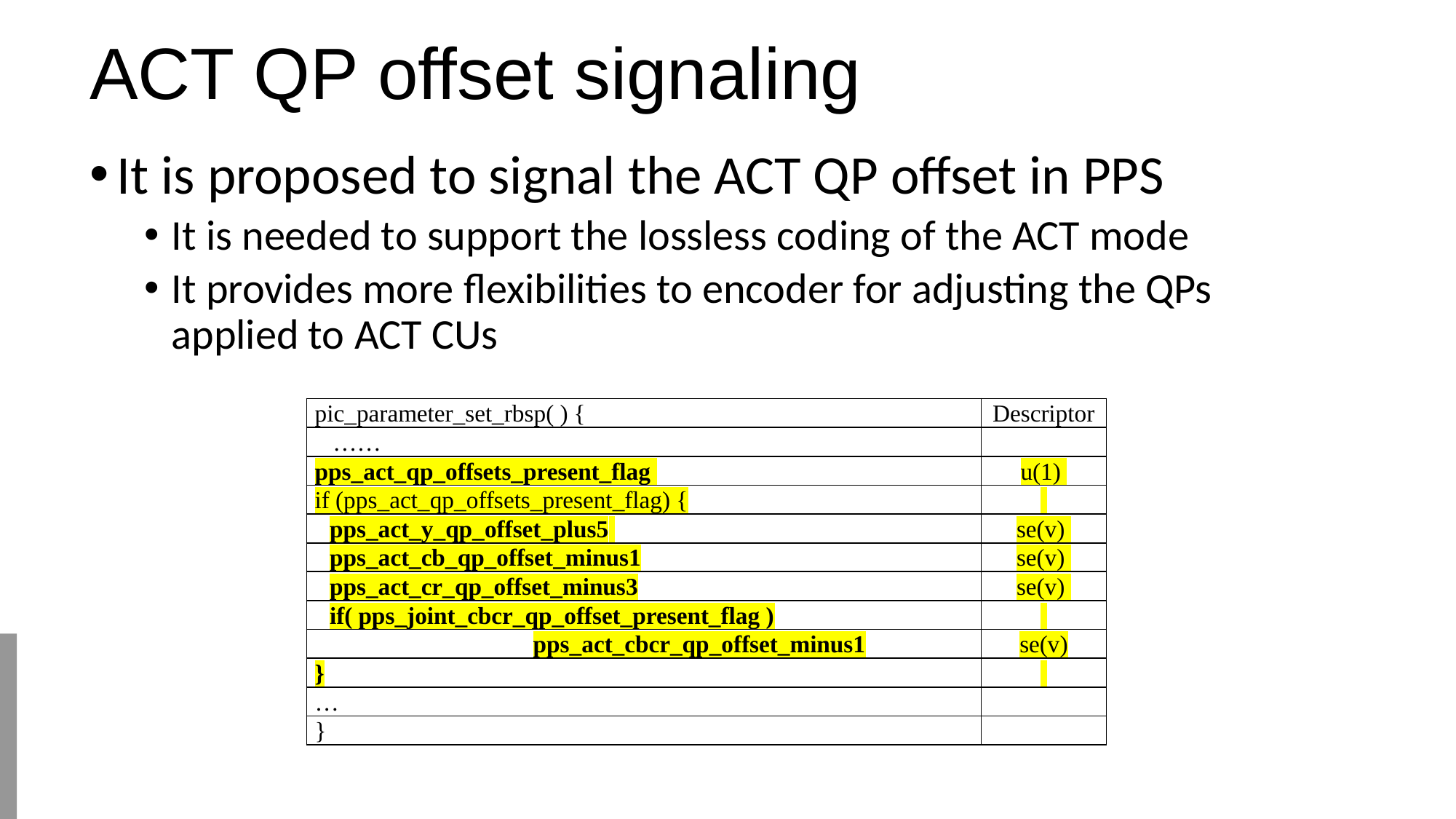

ACT QP offset signaling
It is proposed to signal the ACT QP offset in PPS
It is needed to support the lossless coding of the ACT mode
It provides more flexibilities to encoder for adjusting the QPs applied to ACT CUs

| pic\_parameter\_set\_rbsp( ) { | Descriptor |
| --- | --- |
| …… |  |
| pps\_act\_qp\_offsets\_present\_flag | u(1) |
| if (pps\_act\_qp\_offsets\_present\_flag) { |  |
| pps\_act\_y\_qp\_offset\_plus5 | se(v) |
| pps\_act\_cb\_qp\_offset\_minus1 | se(v) |
| pps\_act\_cr\_qp\_offset\_minus3 | se(v) |
| if( pps\_joint\_cbcr\_qp\_offset\_present\_flag ) |  |
| pps\_act\_cbcr\_qp\_offset\_minus1 | se(v) |
| } |  |
| … |  |
| } |  |